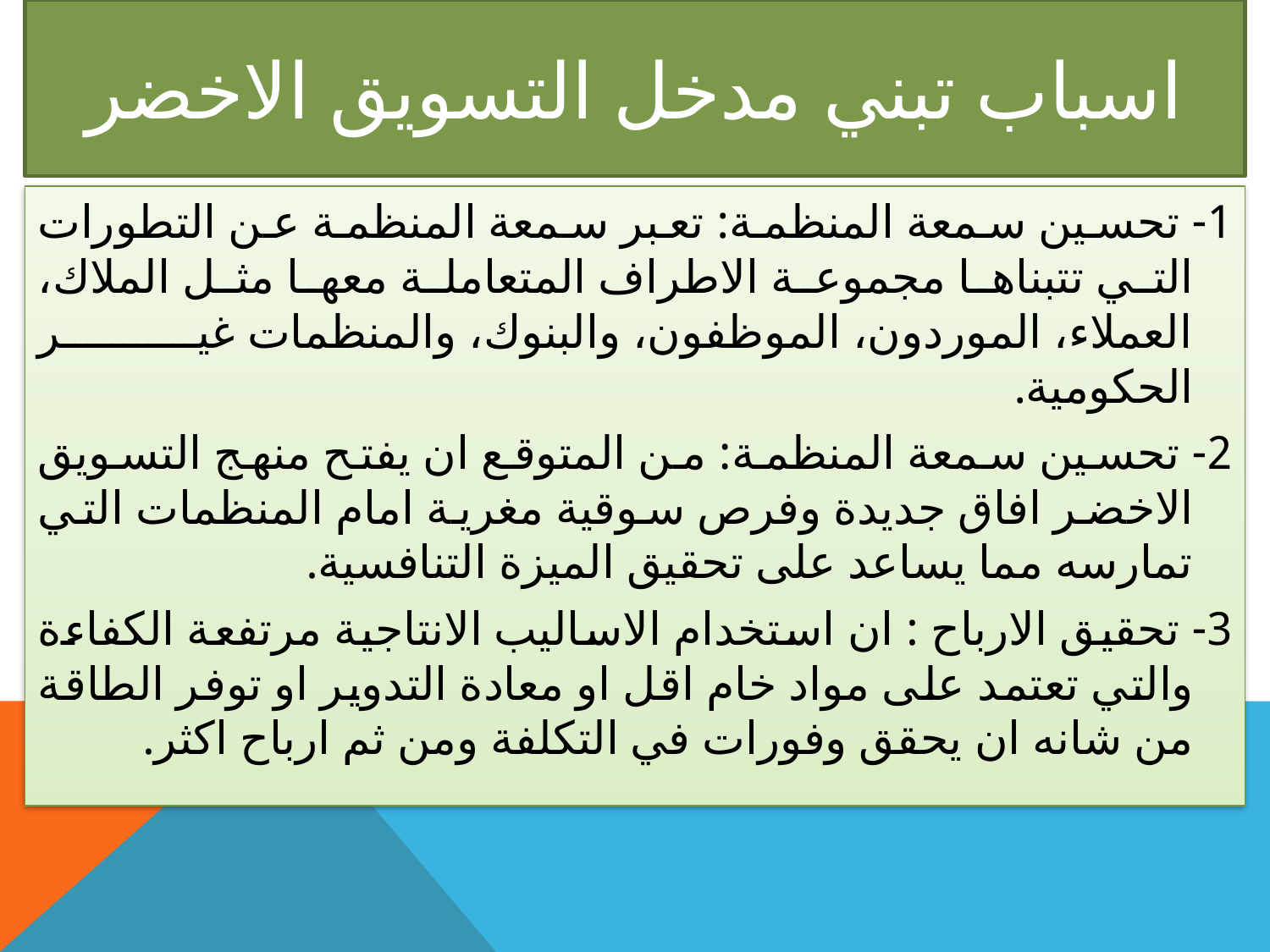

# اسباب تبني مدخل التسويق الاخضر
1- تحسين سمعة المنظمة: تعبر سمعة المنظمة عن التطورات التي تتبناها مجموعة الاطراف المتعاملة معها مثل الملاك، العملاء، الموردون، الموظفون، والبنوك، والمنظمات غير الحكومية.
2- تحسين سمعة المنظمة: من المتوقع ان يفتح منهج التسويق الاخضر افاق جديدة وفرص سوقية مغرية امام المنظمات التي تمارسه مما يساعد على تحقيق الميزة التنافسية.
3- تحقيق الارباح : ان استخدام الاساليب الانتاجية مرتفعة الكفاءة والتي تعتمد على مواد خام اقل او معادة التدوير او توفر الطاقة من شانه ان يحقق وفورات في التكلفة ومن ثم ارباح اكثر.